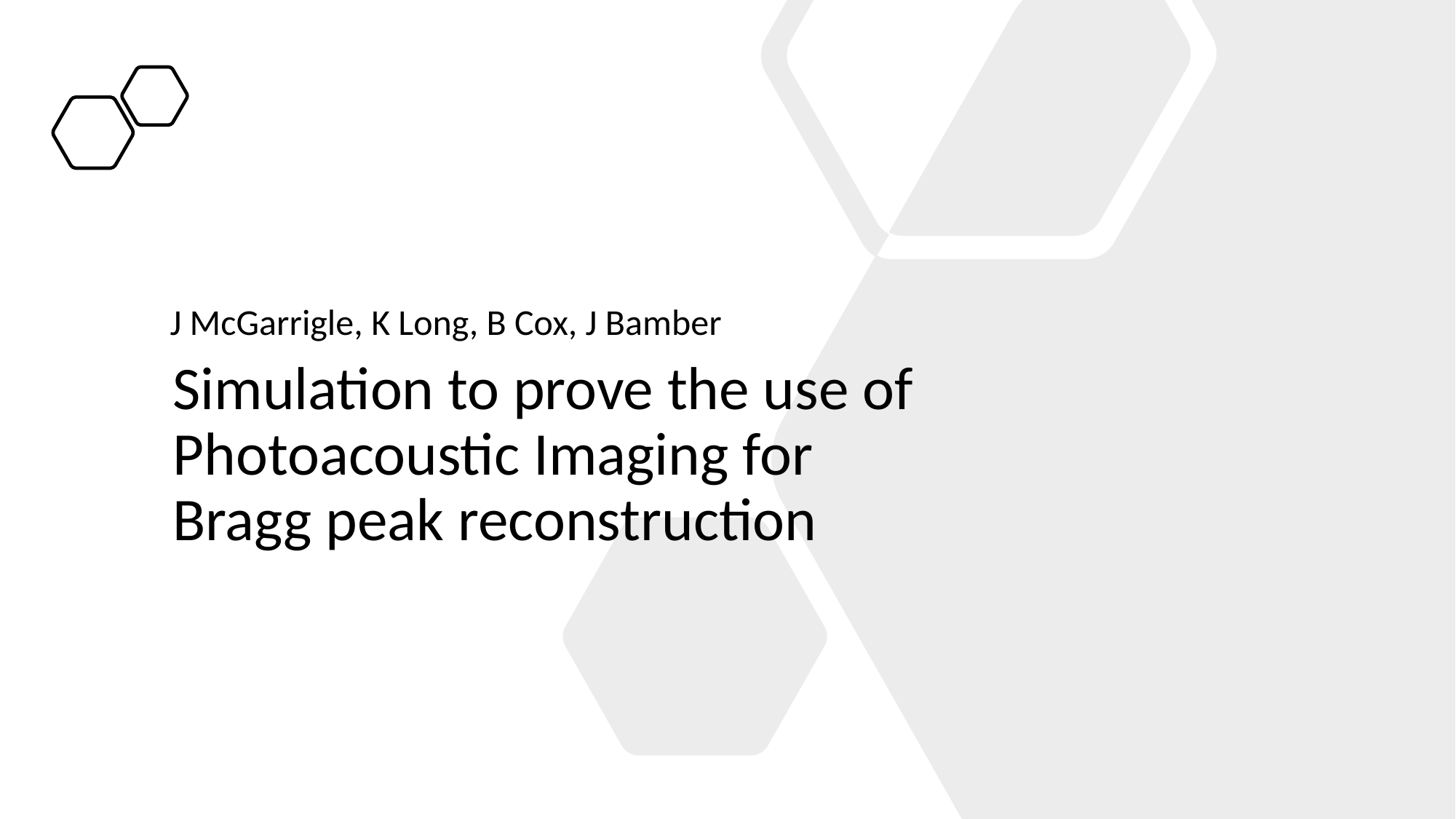

J McGarrigle, K Long, B Cox, J Bamber
# Simulation to prove the use of Photoacoustic Imaging for Bragg peak reconstruction
1